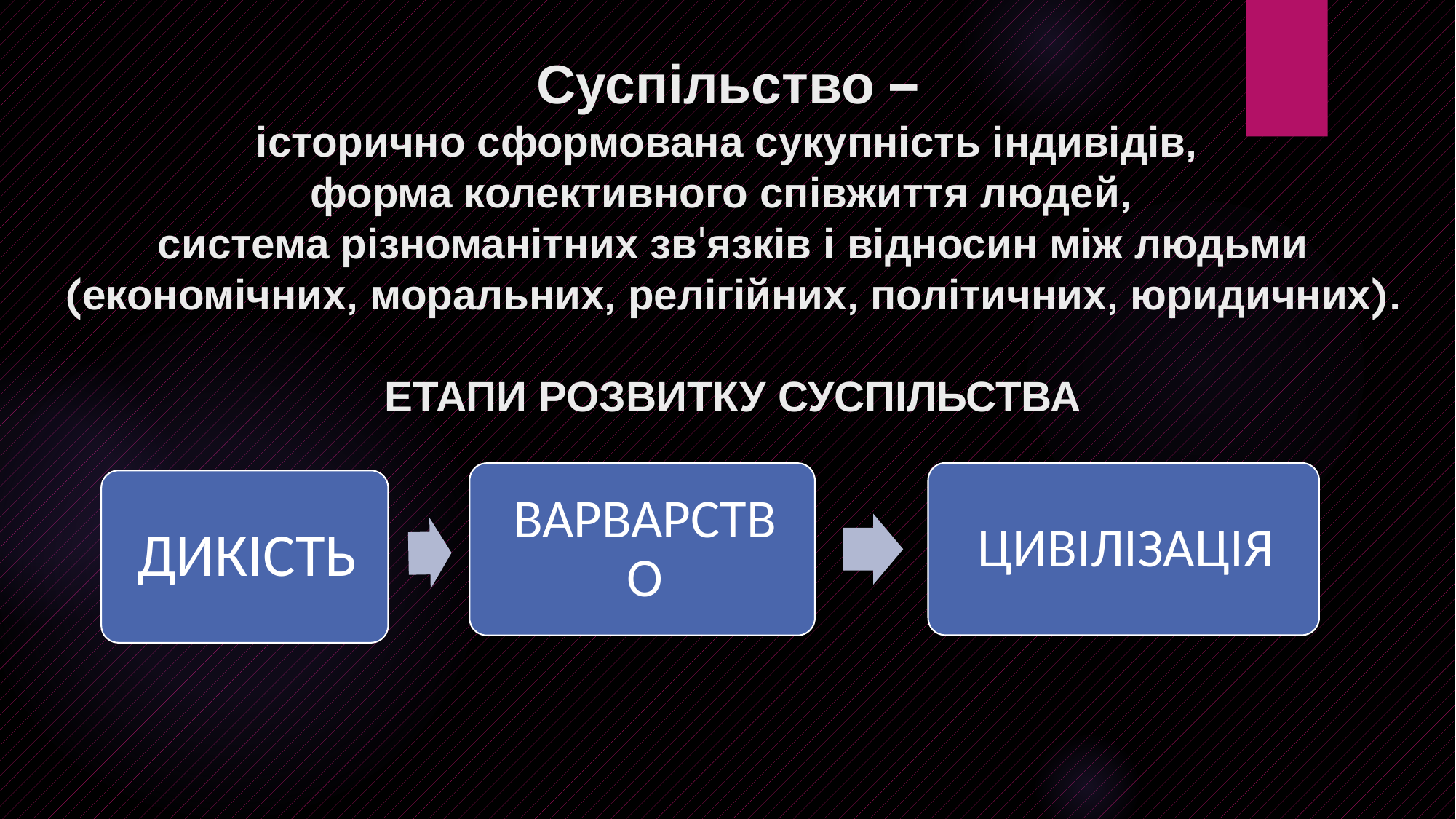

# Суспільство – історично сформована сукупність індивідів, форма колективного співжиття людей, система різноманітних зв'язків і відносин між людьми (економічних, моральних, релігійних, політичних, юридичних). ЕТАПИ РОЗВИТКУ СУСПІЛЬСТВА
ДИКІСТЬ

ВАРВАРСТВО

ЦИВІЛІЗАЦІЯ